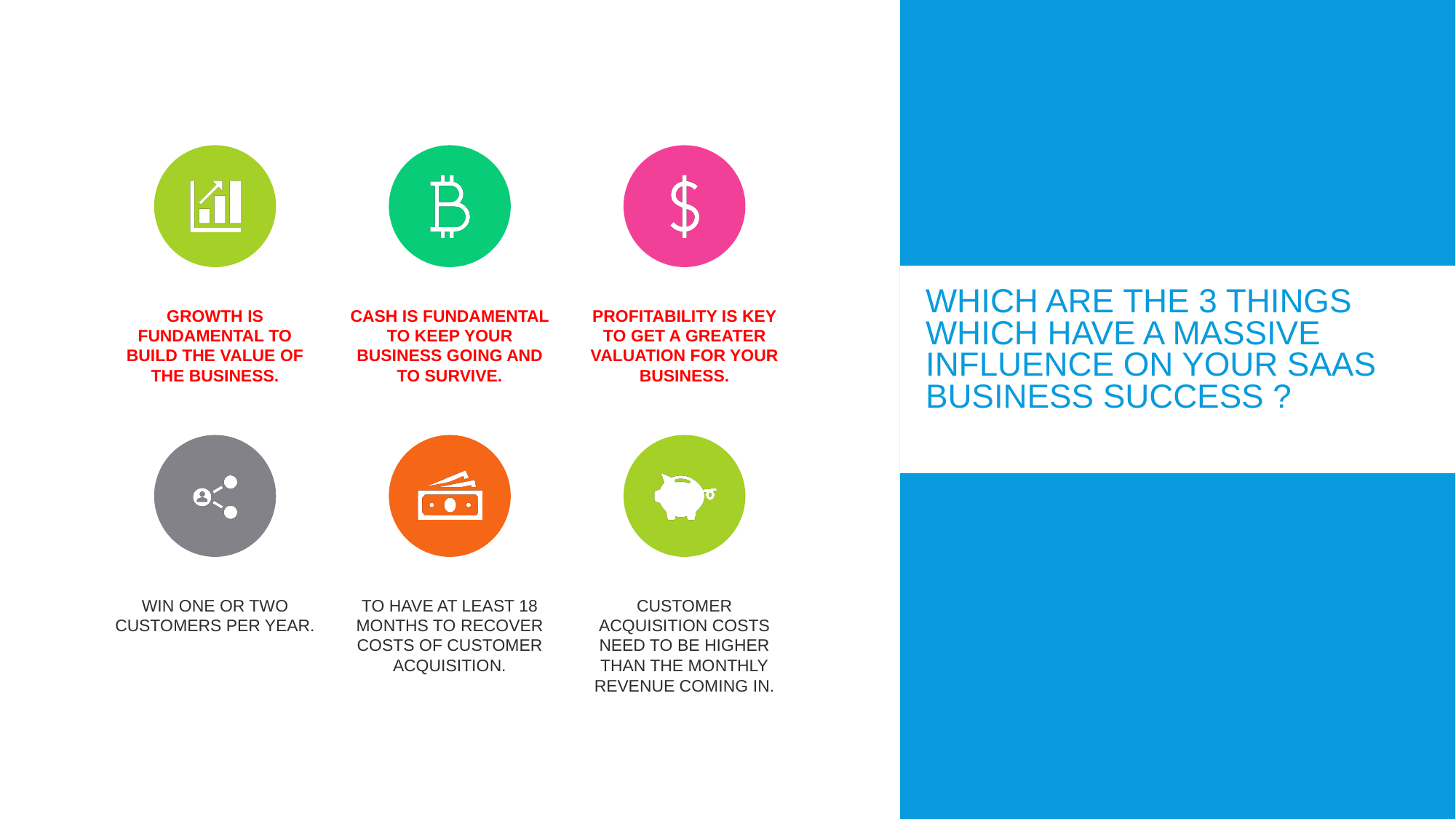

Growth is fundamental to build the value of the business.
Cash is fundamental to keep your business going and to survive.
Profitability is key to get a greater valuation for your business.
Win one or two customers per year.
To have at least 18 months to recover costs of customer acquisition.
Customer Acquisition costs need to be higher than the monthly revenue coming in.

# Which are the 3 things which have a massive influence on your SaaS Business Success ?